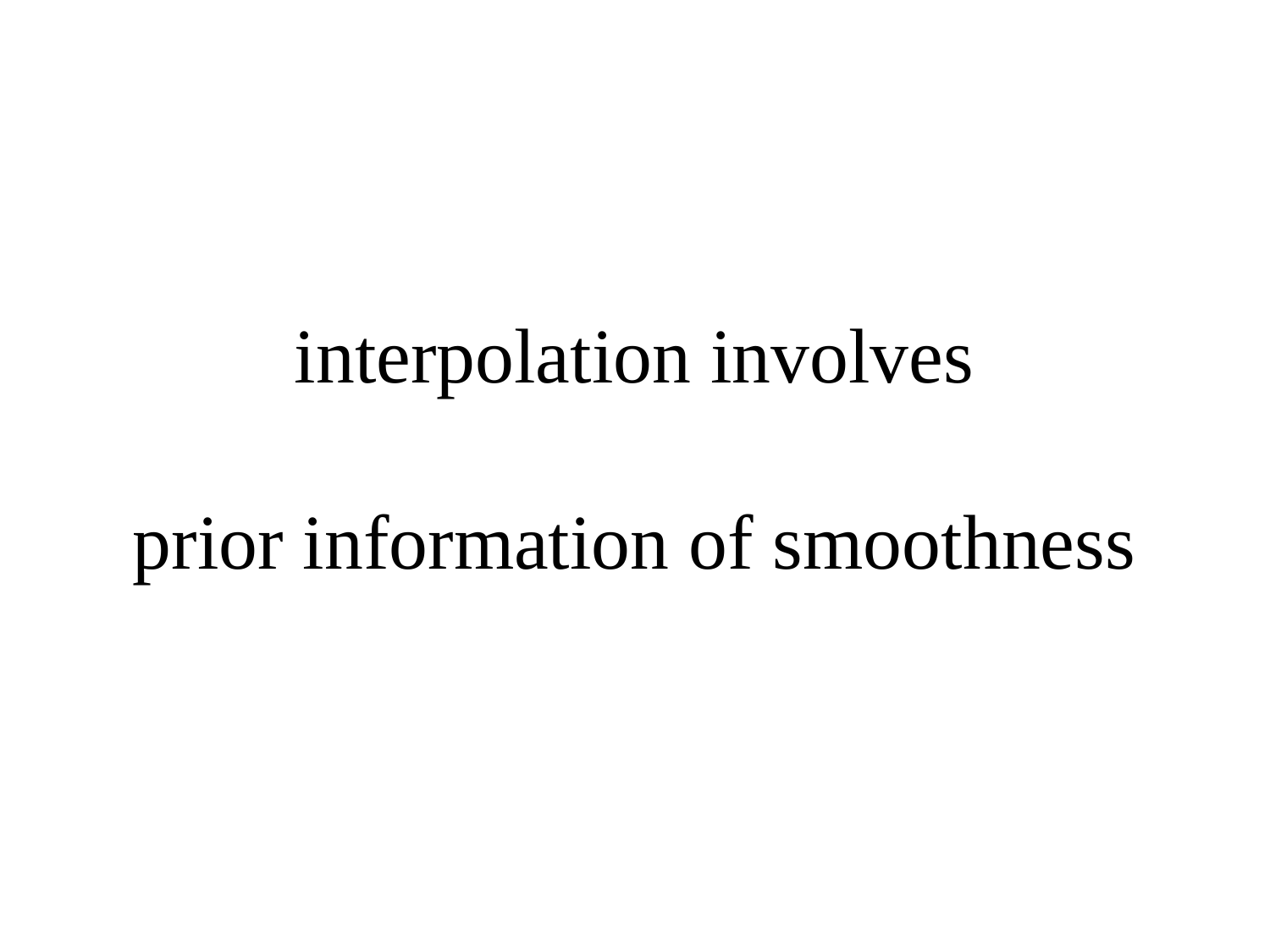

# interpolation involves prior information of smoothness